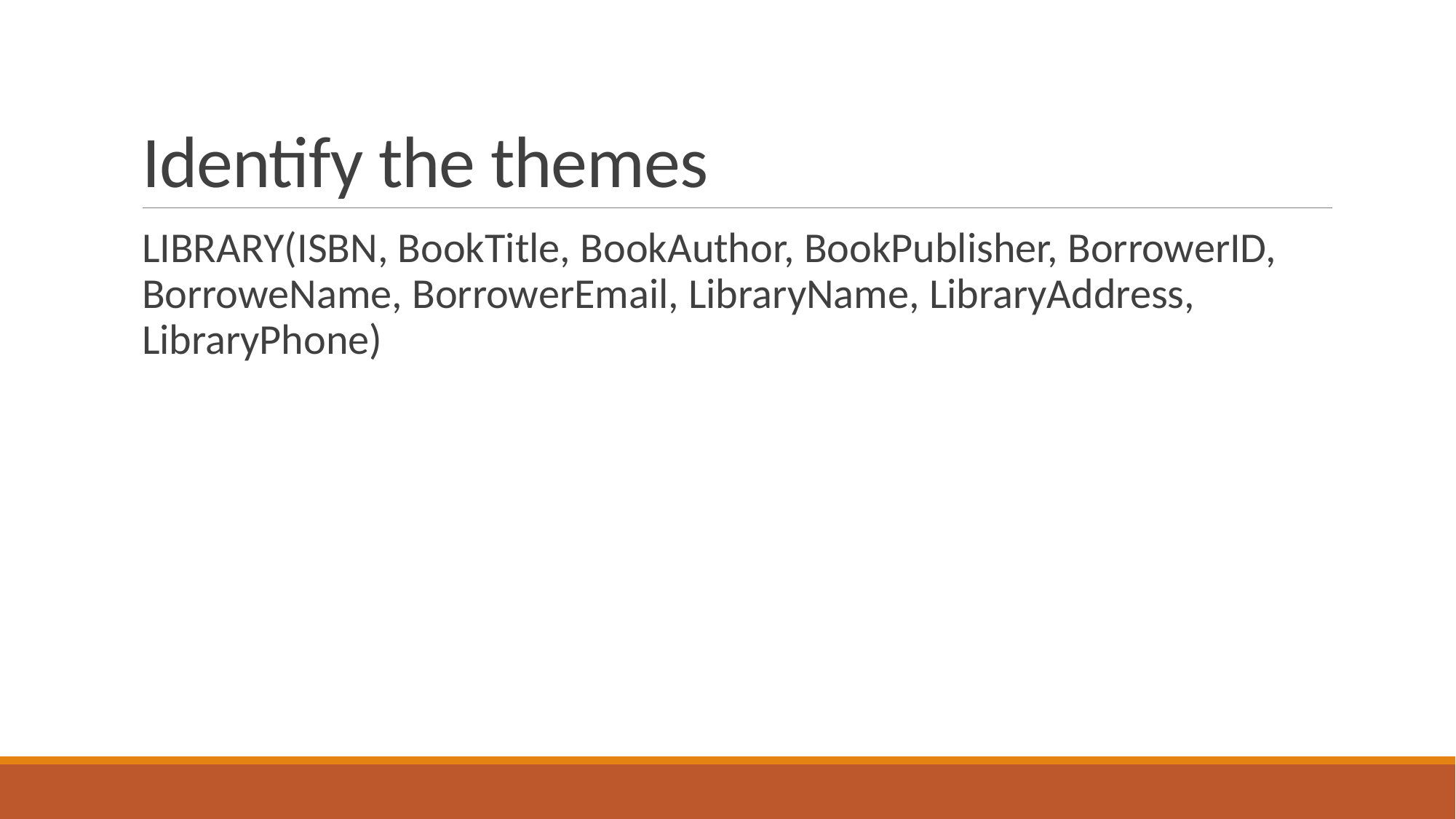

# Identify the themes
LIBRARY(ISBN, BookTitle, BookAuthor, BookPublisher, BorrowerID, BorroweName, BorrowerEmail, LibraryName, LibraryAddress, LibraryPhone)